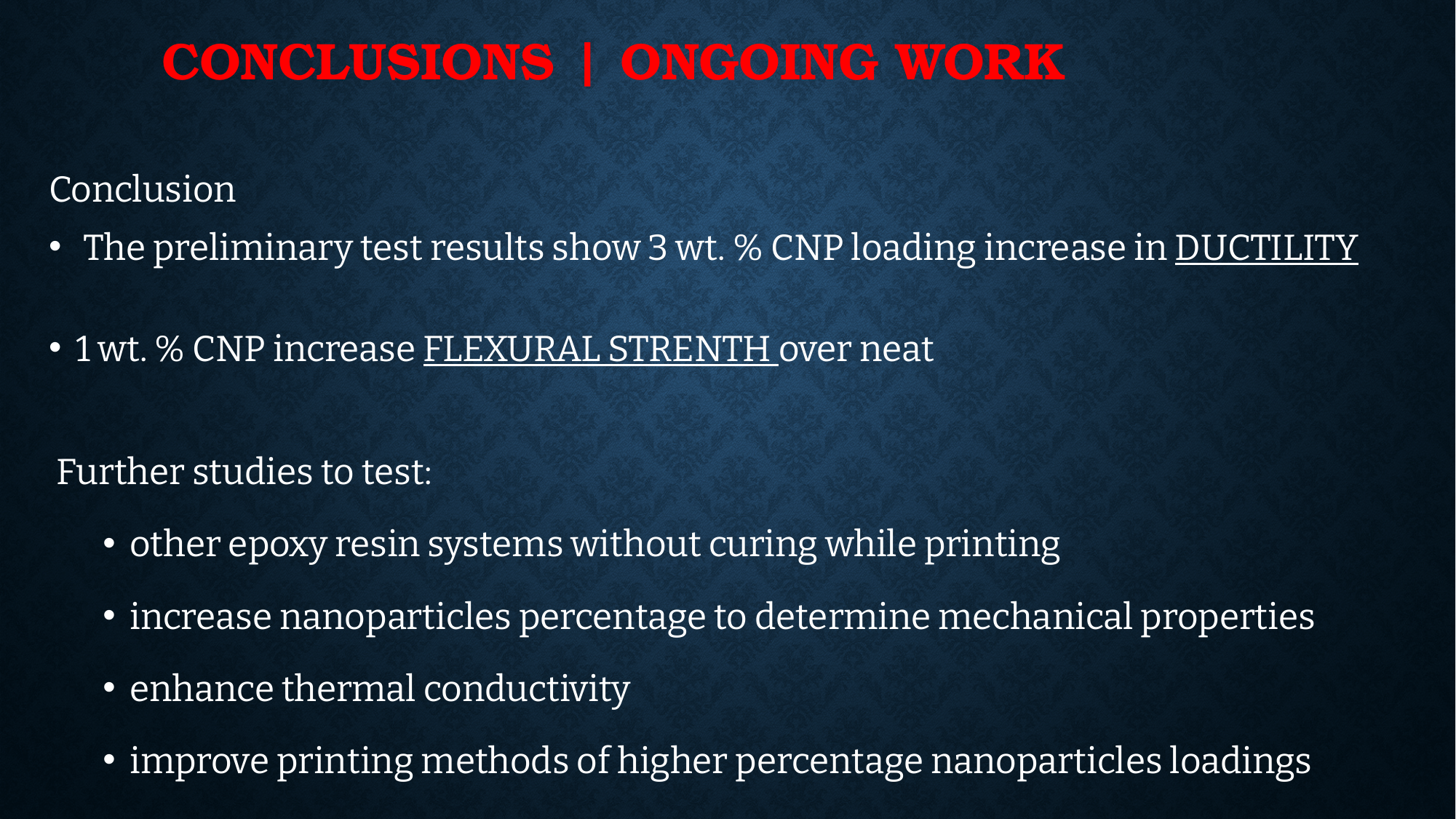

# Conclusions | Ongoing Work
Conclusion
 The preliminary test results show 3 wt. % CNP loading increase in DUCTILITY
1 wt. % CNP increase FLEXURAL STRENTH over neat
 Further studies to test:
other epoxy resin systems without curing while printing
increase nanoparticles percentage to determine mechanical properties
enhance thermal conductivity
improve printing methods of higher percentage nanoparticles loadings